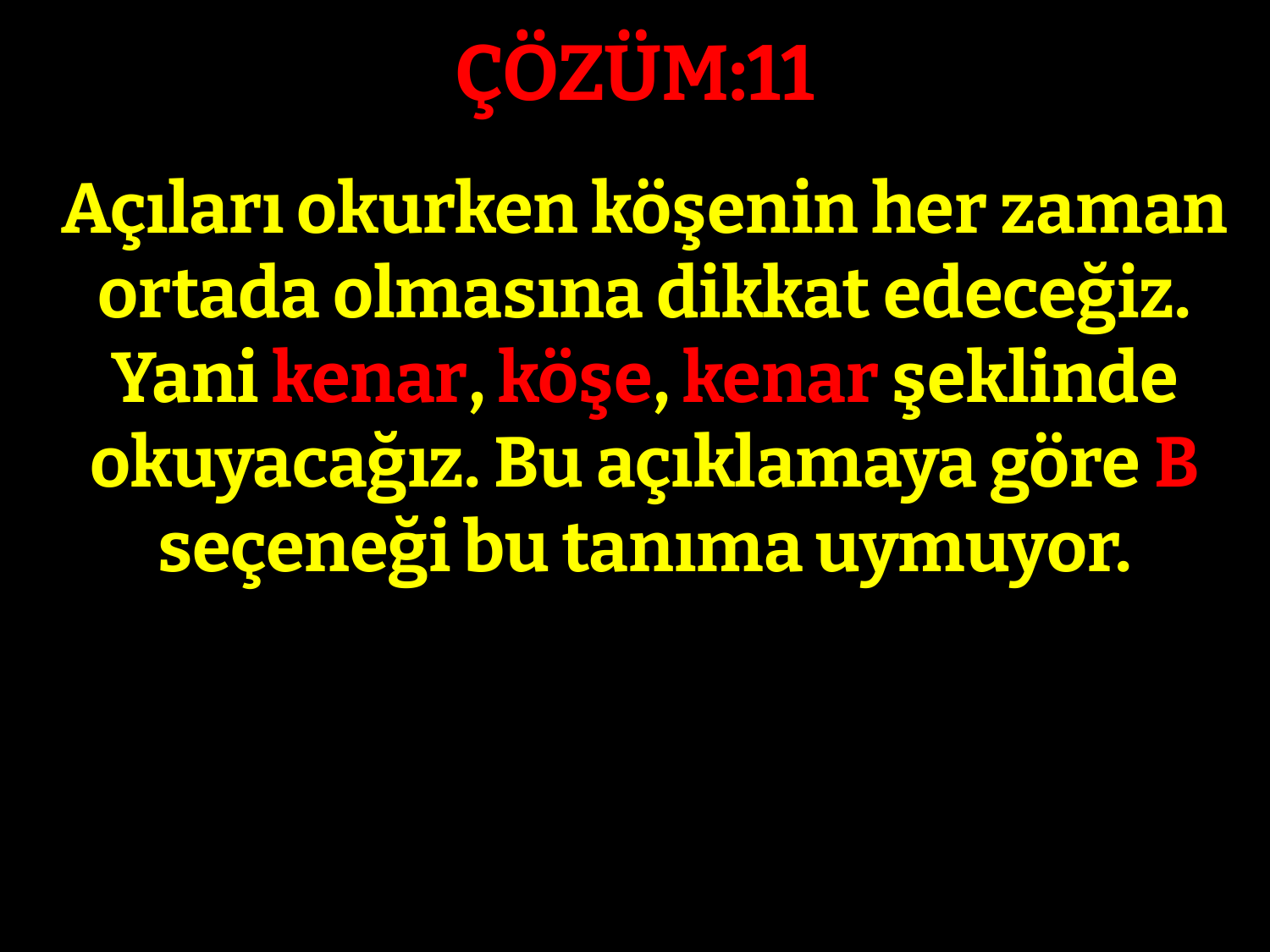

ÇÖZÜM:11

Açıları okurken köşenin her zaman ortada olmasına dikkat edeceğiz. Yani kenar, köşe, kenar şeklinde okuyacağız. Bu açıklamaya göre B seçeneği bu tanıma uymuyor.
#